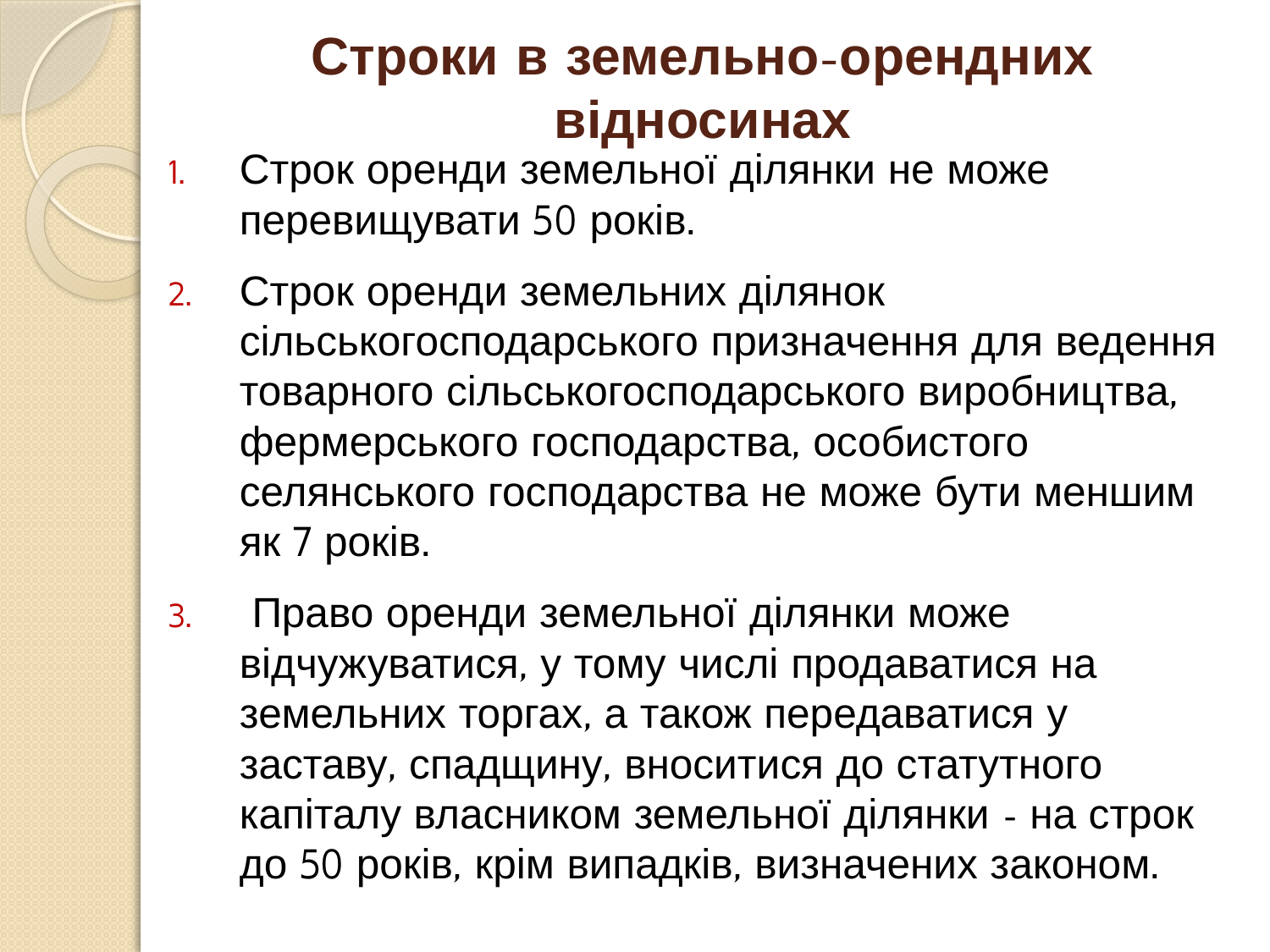

# Строки в земельно-орендних відносинах
Строк оренди земельної ділянки не може перевищувати 50 років.
Строк оренди земельних ділянок сільськогосподарського призначення для ведення товарного сільськогосподарського виробництва, фермерського господарства, особистого селянського господарства не може бути меншим як 7 років.
 Право оренди земельної ділянки може відчужуватися, у тому числі продаватися на земельних торгах, а також передаватися у заставу, спадщину, вноситися до статутного капіталу власником земельної ділянки - на строк до 50 років, крім випадків, визначених законом.